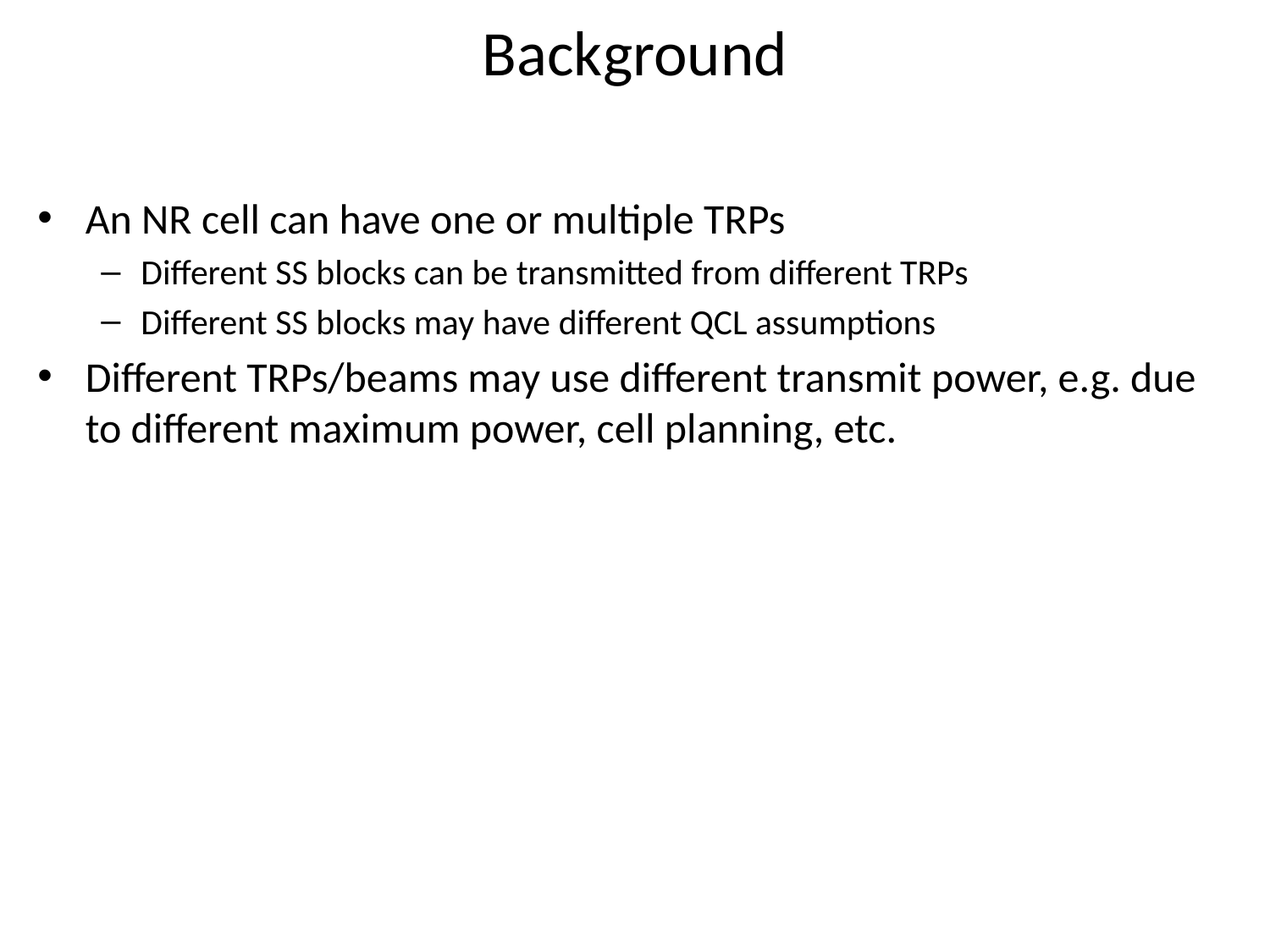

# Background

An NR cell can have one or multiple TRPs
Different SS blocks can be transmitted from different TRPs
Different SS blocks may have different QCL assumptions
Different TRPs/beams may use different transmit power, e.g. due to different maximum power, cell planning, etc.